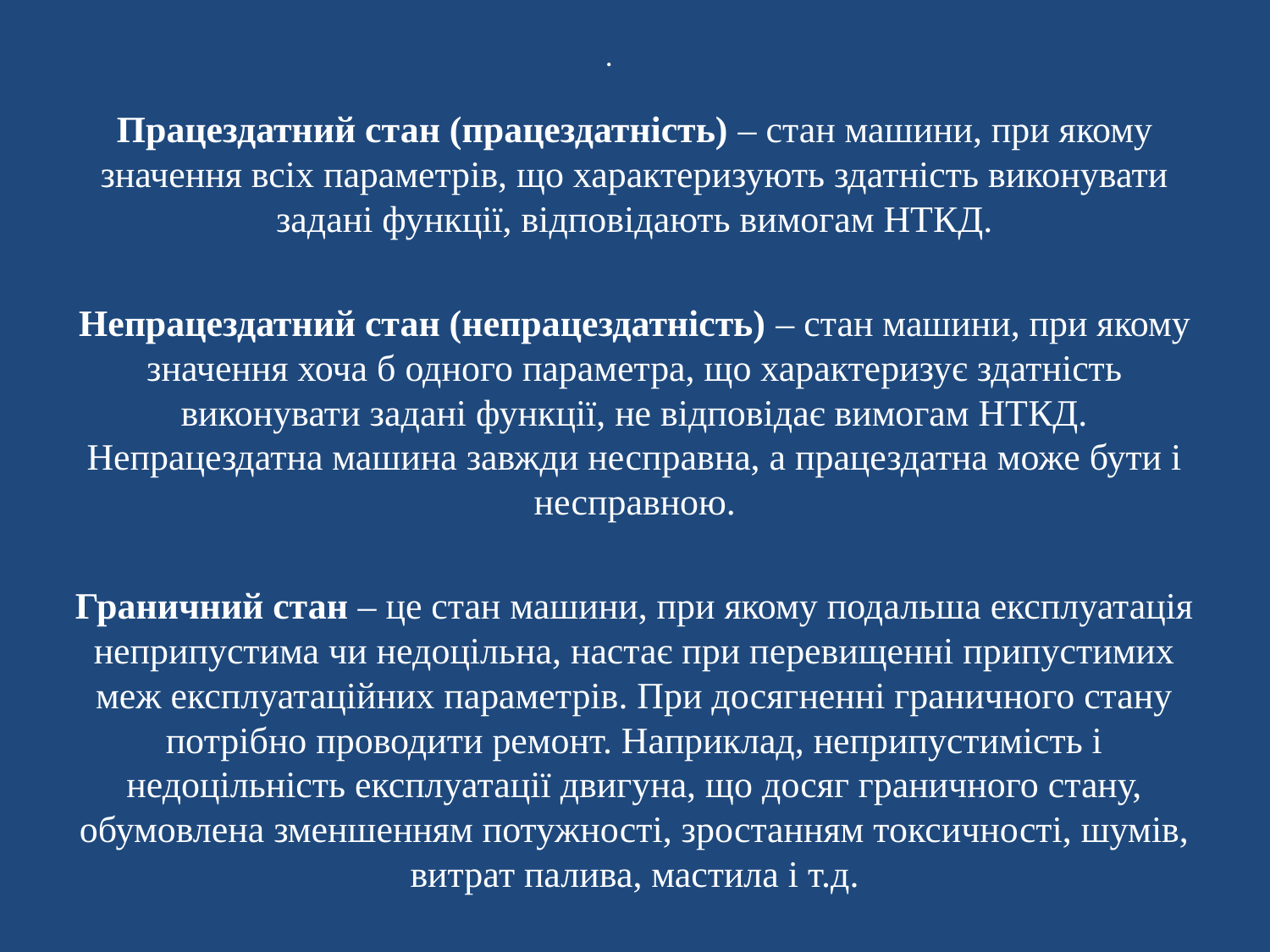

# .
Працездатний стан (працездатність) – стан машини, при якому значення всіх параметрів, що характеризують здатність виконувати задані функції, відповідають вимогам НТКД.

Непрацездатний стан (непрацездатність) – стан машини, при якому значення хоча б одного параметра, що характеризує здатність виконувати задані функції, не відповідає вимогам НТКД. Непрацездатна машина завжди несправна, а працездатна може бути і несправною.

Граничний стан – це стан машини, при якому подальша експлуатація неприпустима чи недоцільна, настає при перевищенні припустимих меж експлуатаційних параметрів. При досягненні граничного стану потрібно проводити ремонт. Наприклад, неприпустимість і недоцільність експлуатації двигуна, що досяг граничного стану, обумовлена зменшенням потужності, зростанням токсичності, шумів, витрат палива, мастила і т.д.